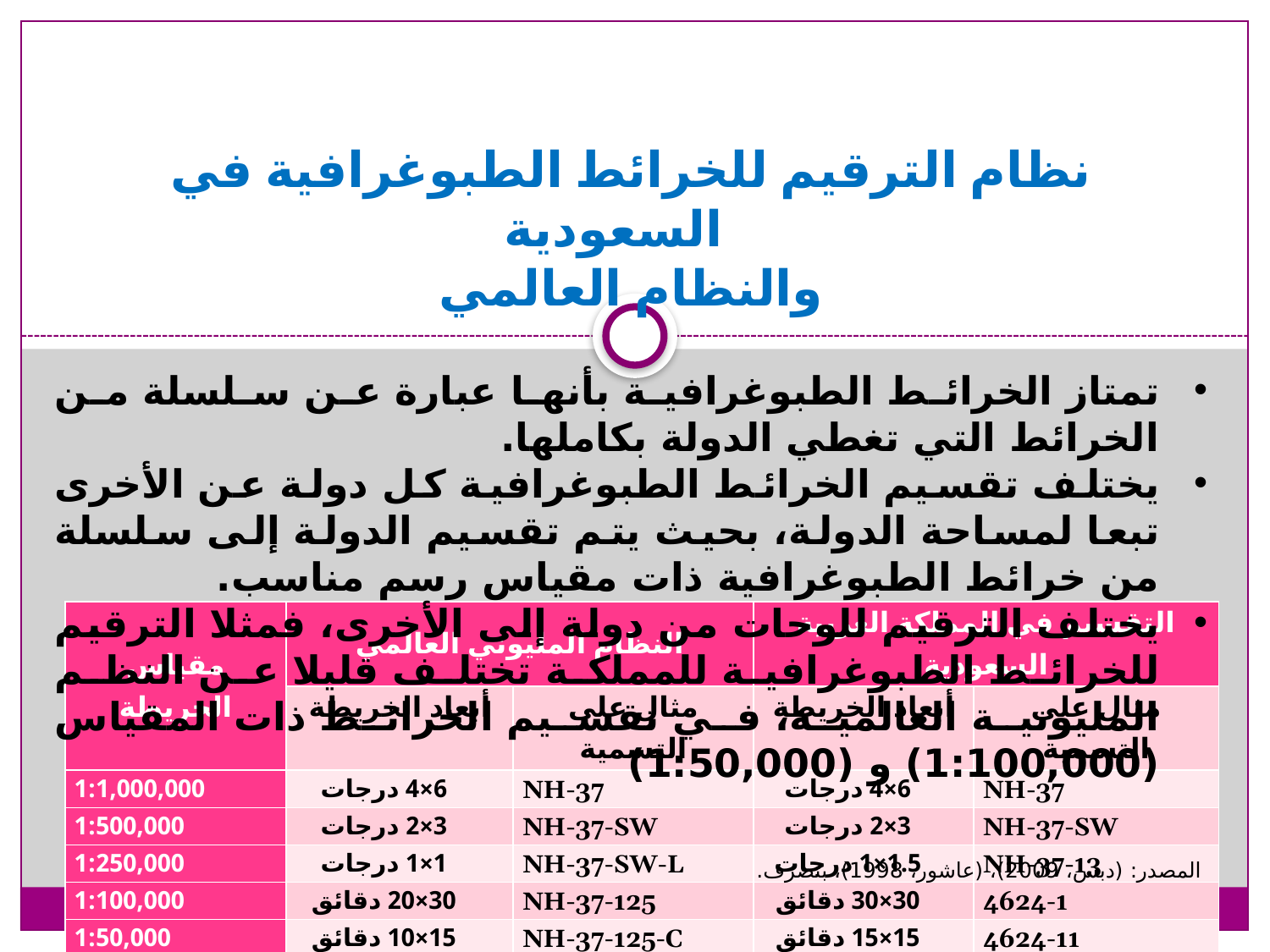

نظام الترقيم للخرائط الطبوغرافية في السعودية
والنظام العالمي
تمتاز الخرائط الطبوغرافية بأنها عبارة عن سلسلة من الخرائط التي تغطي الدولة بكاملها.
يختلف تقسيم الخرائط الطبوغرافية كل دولة عن الأخرى تبعا لمساحة الدولة، بحيث يتم تقسيم الدولة إلى سلسلة من خرائط الطبوغرافية ذات مقياس رسم مناسب.
يختلف الترقيم للوحات من دولة إلى الأخرى، فمثلا الترقيم للخرائط الطبوغرافية للمملكة تختلف قليلا عن النظم المليونية العالمية، في تقسيم الخرائط ذات المقياس (1:100,000) و (1:50,000)
| مقياس الخريطة | النظام المليوني العالمي |  | التقسيم في المملكة العربية السعودية |  |
| --- | --- | --- | --- | --- |
|  | أبعاد الخريطة | مثال على التسمية | أبعاد الخريطة | مثال على التسمية |
| 1:1,000,000 | 6×4 درجات | NH-37 | 6×4 درجات | NH-37 |
| 1:500,000 | 3×2 درجات | NH-37-SW | 3×2 درجات | NH-37-SW |
| 1:250,000 | 1×1 درجات | NH-37-SW-L | 1.5×1 درجات | NH-37-13 |
| 1:100,000 | 30×20 دقائق | NH-37-125 | 30×30 دقائق | 4624-1 |
| 1:50,000 | 15×10 دقائق | NH-37-125-C | 15×15 دقائق | 4624-11 |
المصدر: (دبس، 2009)، (عاشور، 1998)، بتصرف.